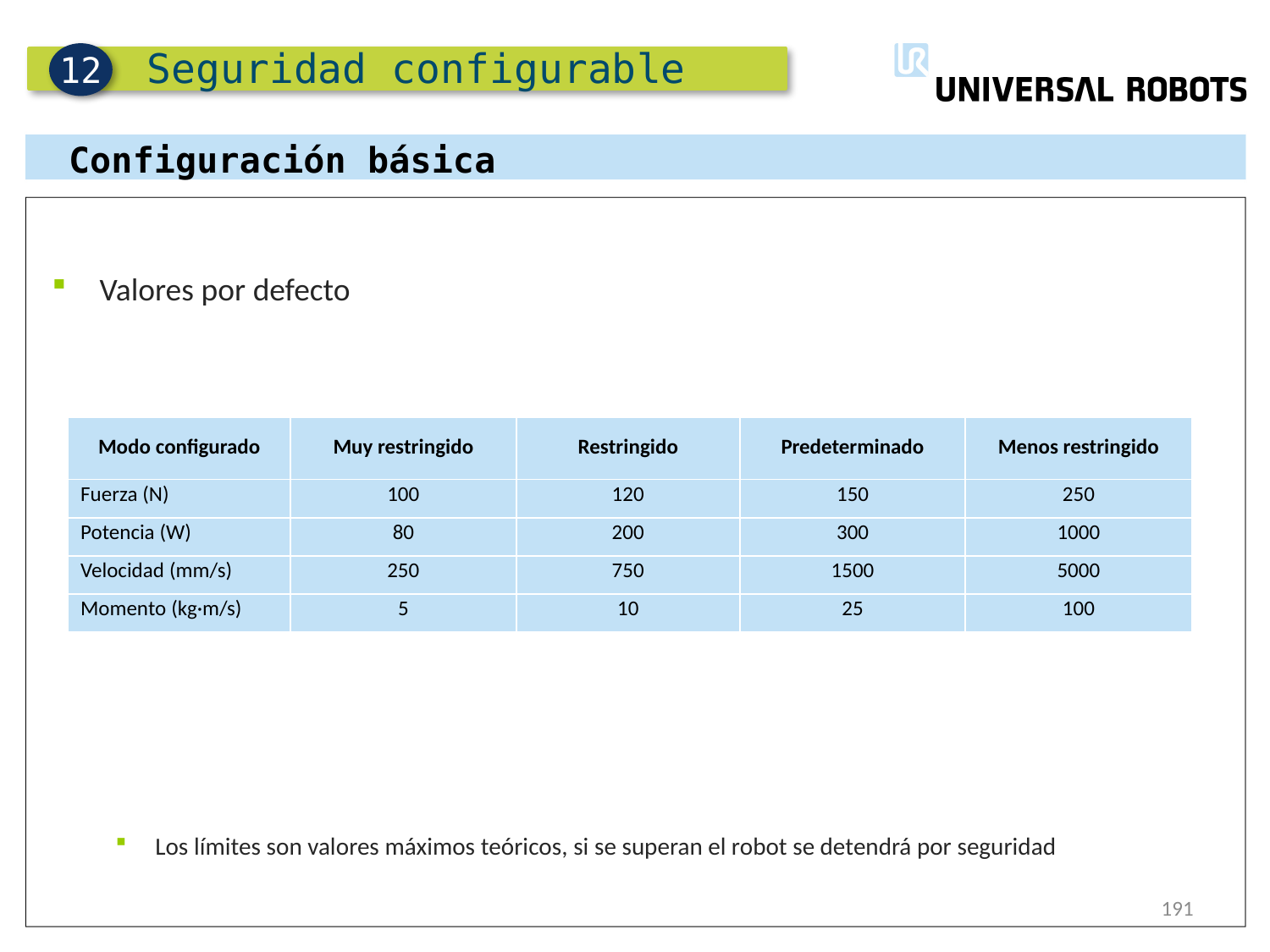

Seguridad configurable

12

Configuración básica

Valores por defecto

Los límites son valores máximos teóricos, si se superan el robot se detendrá por seguridad
| Modo configurado | Muy restringido | Restringido | Predeterminado | Menos restringido |
| --- | --- | --- | --- | --- |
| Fuerza (N) | 100 | 120 | 150 | 250 |
| Potencia (W) | 80 | 200 | 300 | 1000 |
| Velocidad (mm/s) | 250 | 750 | 1500 | 5000 |
| Momento (kg·m/s) | 5 | 10 | 25 | 100 |
191